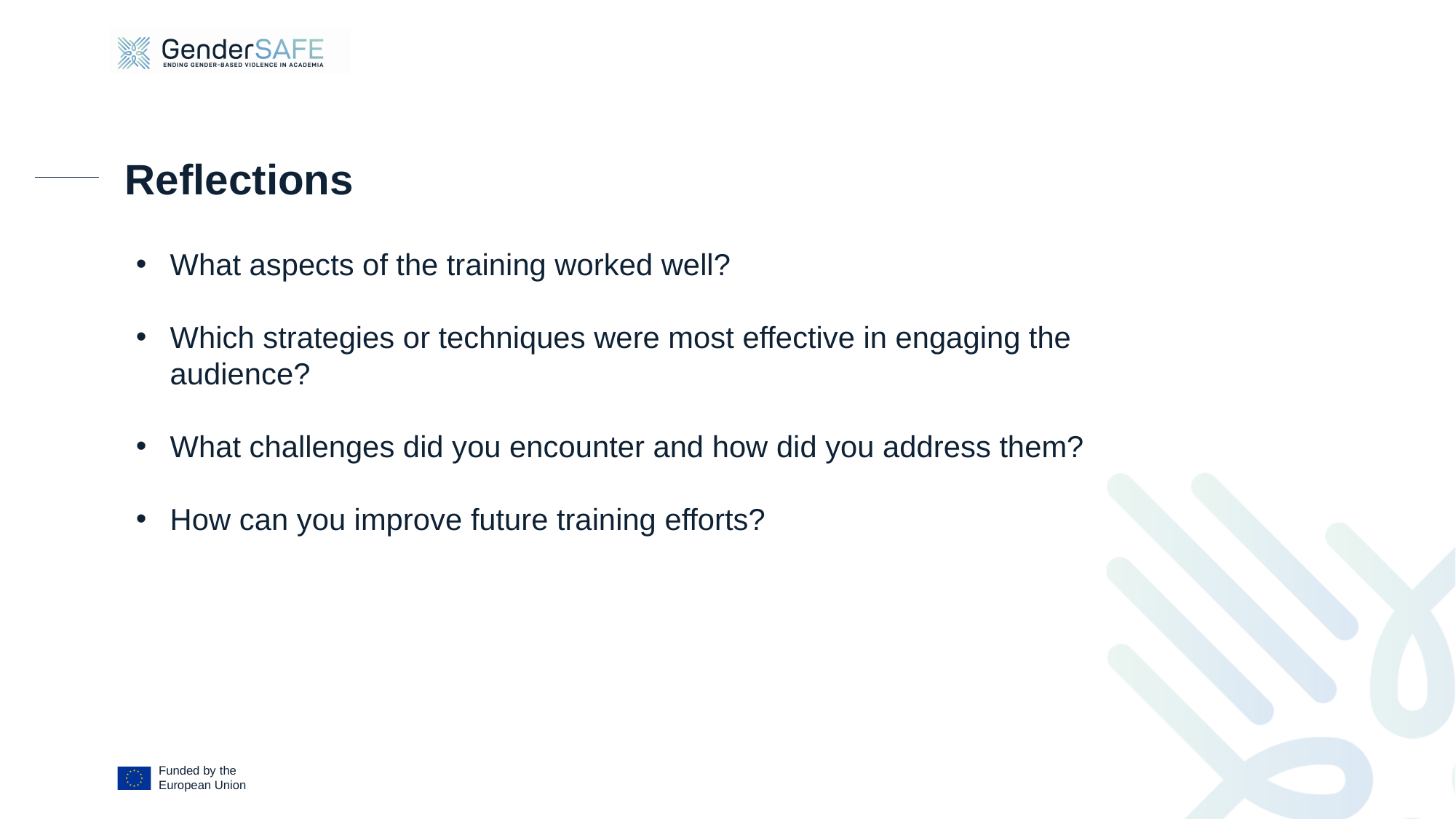

# Reflections
What aspects of the training worked well?

Which strategies or techniques were most effective in engaging the audience?

What challenges did you encounter and how did you address them?

How can you improve future training efforts?